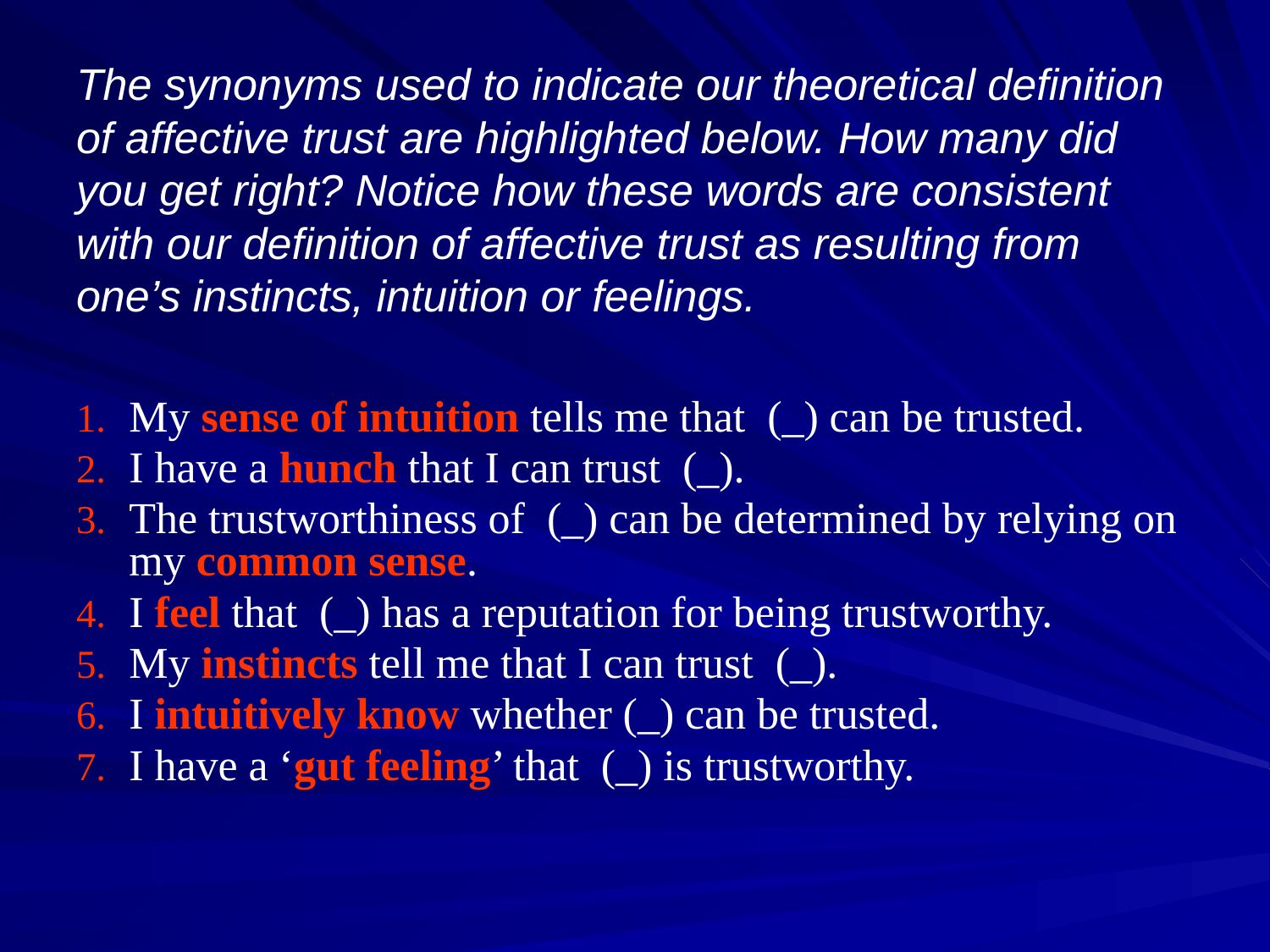

# The synonyms used to indicate our theoretical definition of affective trust are highlighted below. How many did you get right? Notice how these words are consistent with our definition of affective trust as resulting from one’s instincts, intuition or feelings.
My sense of intuition tells me that  (_) can be trusted.
I have a hunch that I can trust  (_).
The trustworthiness of  (_) can be determined by relying on my common sense.
I feel that  (_) has a reputation for being trustworthy.
My instincts tell me that I can trust  (_).
I intuitively know whether (_) can be trusted.
I have a ‘gut feeling’ that  (_) is trustworthy.